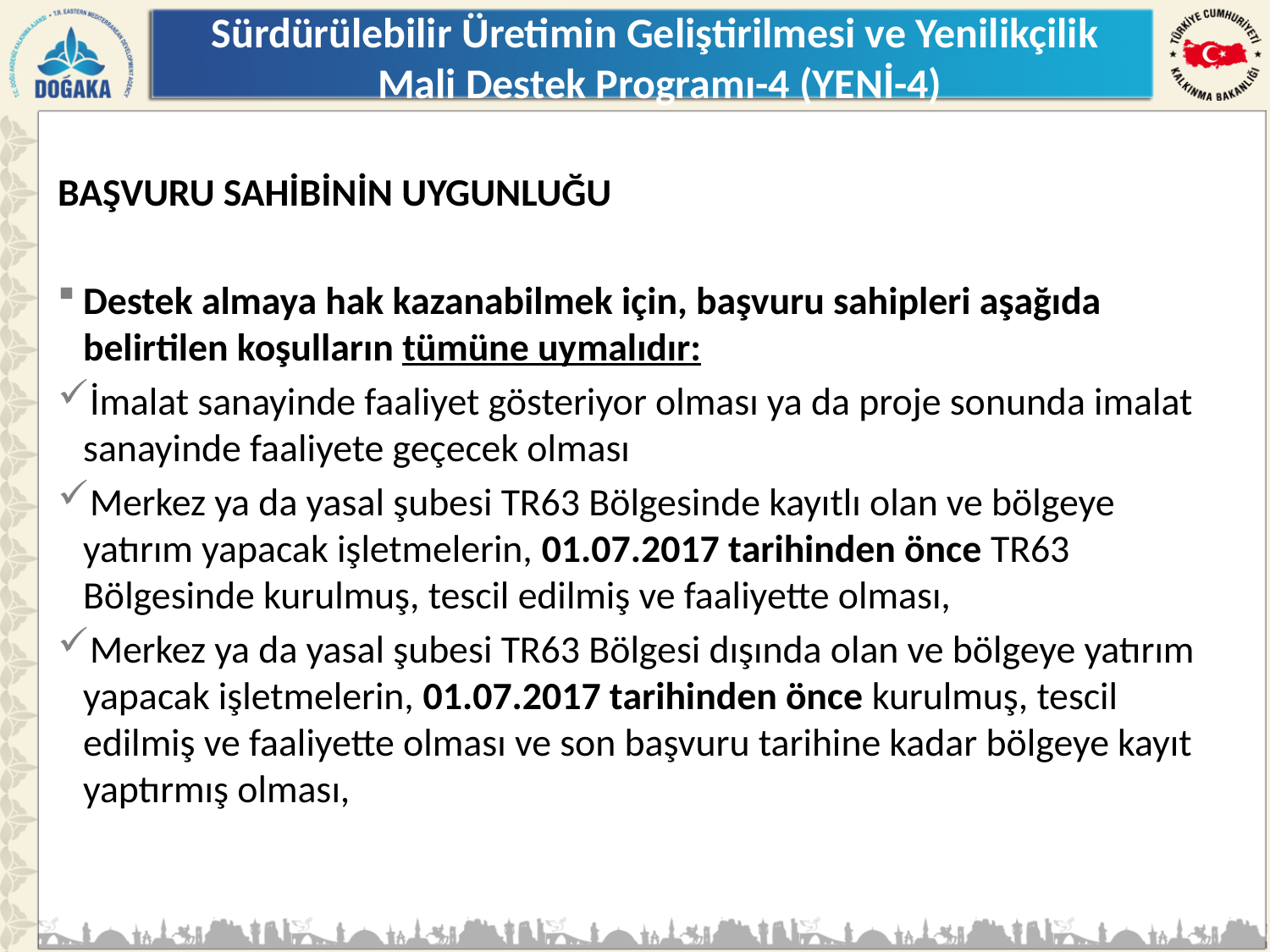

Sürdürülebilir Üretimin Geliştirilmesi ve Yenilikçilik
Mali Destek Programı-4 (YENİ-4)
BAŞVURU SAHİBİNİN UYGUNLUĞU

Destek almaya hak kazanabilmek için, başvuru sahipleri aşağıda belirtilen koşulların tümüne uymalıdır:
İmalat sanayinde faaliyet gösteriyor olması ya da proje sonunda imalat sanayinde faaliyete geçecek olması
Merkez ya da yasal şubesi TR63 Bölgesinde kayıtlı olan ve bölgeye yatırım yapacak işletmelerin, 01.07.2017 tarihinden önce TR63 Bölgesinde kurulmuş, tescil edilmiş ve faaliyette olması,
Merkez ya da yasal şubesi TR63 Bölgesi dışında olan ve bölgeye yatırım yapacak işletmelerin, 01.07.2017 tarihinden önce kurulmuş, tescil edilmiş ve faaliyette olması ve son başvuru tarihine kadar bölgeye kayıt yaptırmış olması,